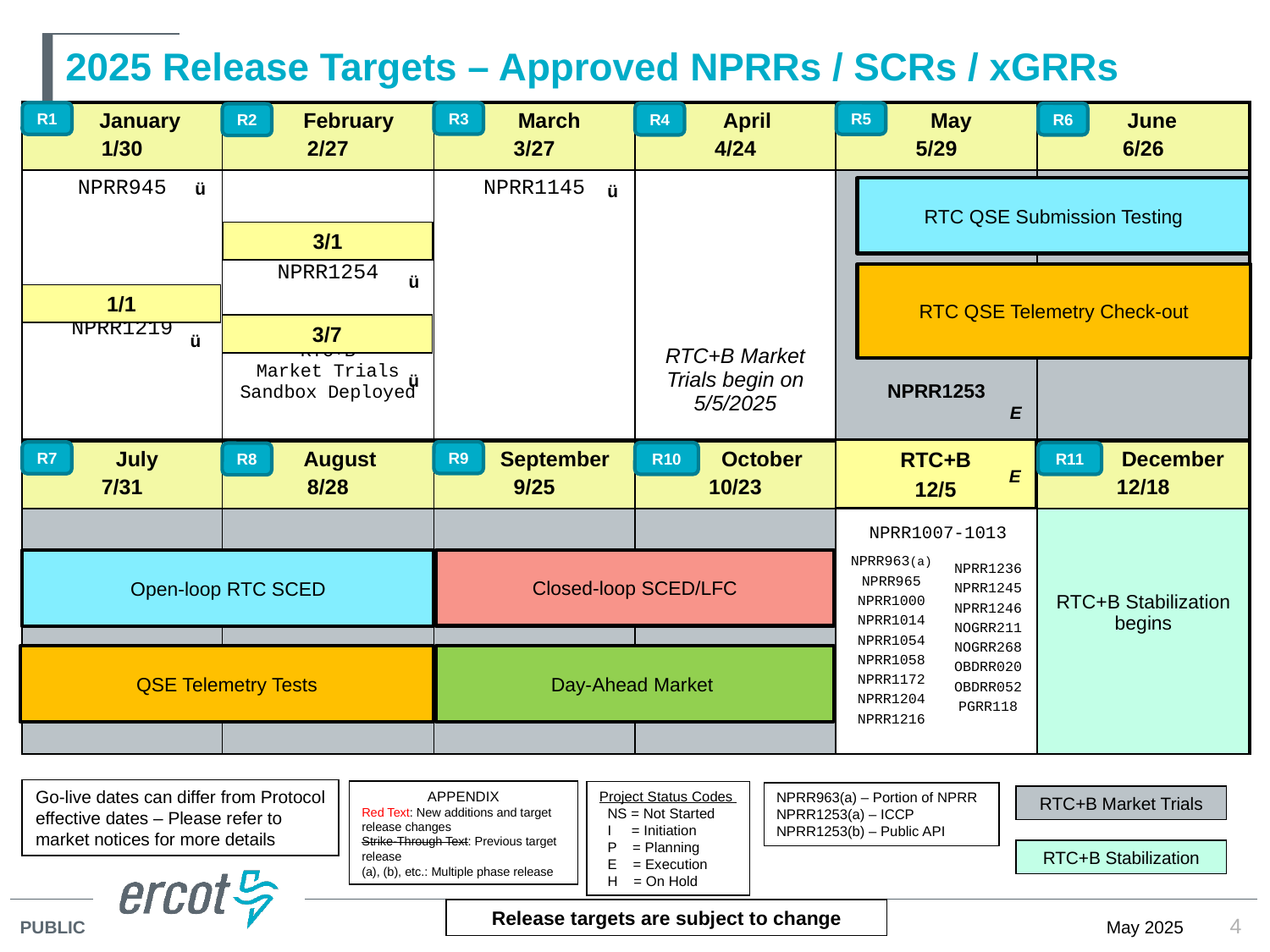

# 2025 Release Targets – Approved NPRRs / SCRs / xGRRs
R3
R5
R1
| January 1/30 | February 2/27 | March 3/27 | April 4/24 | May 5/29 | June 6/26 |
| --- | --- | --- | --- | --- | --- |
| NPRR945 NPRR1219 | NPRR1254 RTC+B Market Trials Sandbox Deployed | NPRR1145 | RTC+B Market Trials begin on 5/5/2025 | NPRR1253 |  |
R4
R6
R2
ü

ü
ü
RTC QSE Submission Testing
3/1
RTC QSE Telemetry Check-out
ü
1/1
3/7
ü
E
RTC+B
12/5
| July 7/31 | August 8/28 | September 9/25 | October 10/23 |  | December 12/18 |
| --- | --- | --- | --- | --- | --- |
|  |  |  |  |  | RTC+B Stabilization begins |
R9
R7
R10
R11
R8
E
NPRR1007-1013
NPRR963(a)
NPRR965
NPRR1000
NPRR1014
NPRR1054
NPRR1058
NPRR1172
NPRR1204
NPRR1216
Open-loop RTC SCED
Closed-loop SCED/LFC
NPRR1236
NPRR1245
NPRR1246
NOGRR211
NOGRR268
OBDRR020
OBDRR052
PGRR118
QSE Telemetry Tests
Day-Ahead Market
Go-live dates can differ from Protocol effective dates – Please refer to market notices for more details
APPENDIX
Red Text: New additions and target release changes
Strike-Through Text: Previous target release
(a), (b), etc.: Multiple phase release
Project Status Codes
  NS = Not Started
  I     = Initiation
  P    = Planning
  E    = Execution
  H    = On Hold
NPRR963(a) – Portion of NPRR
NPRR1253(a) – ICCP
NPRR1253(b) – Public API
RTC+B Market Trials
RTC+B Stabilization
Release targets are subject to change
4